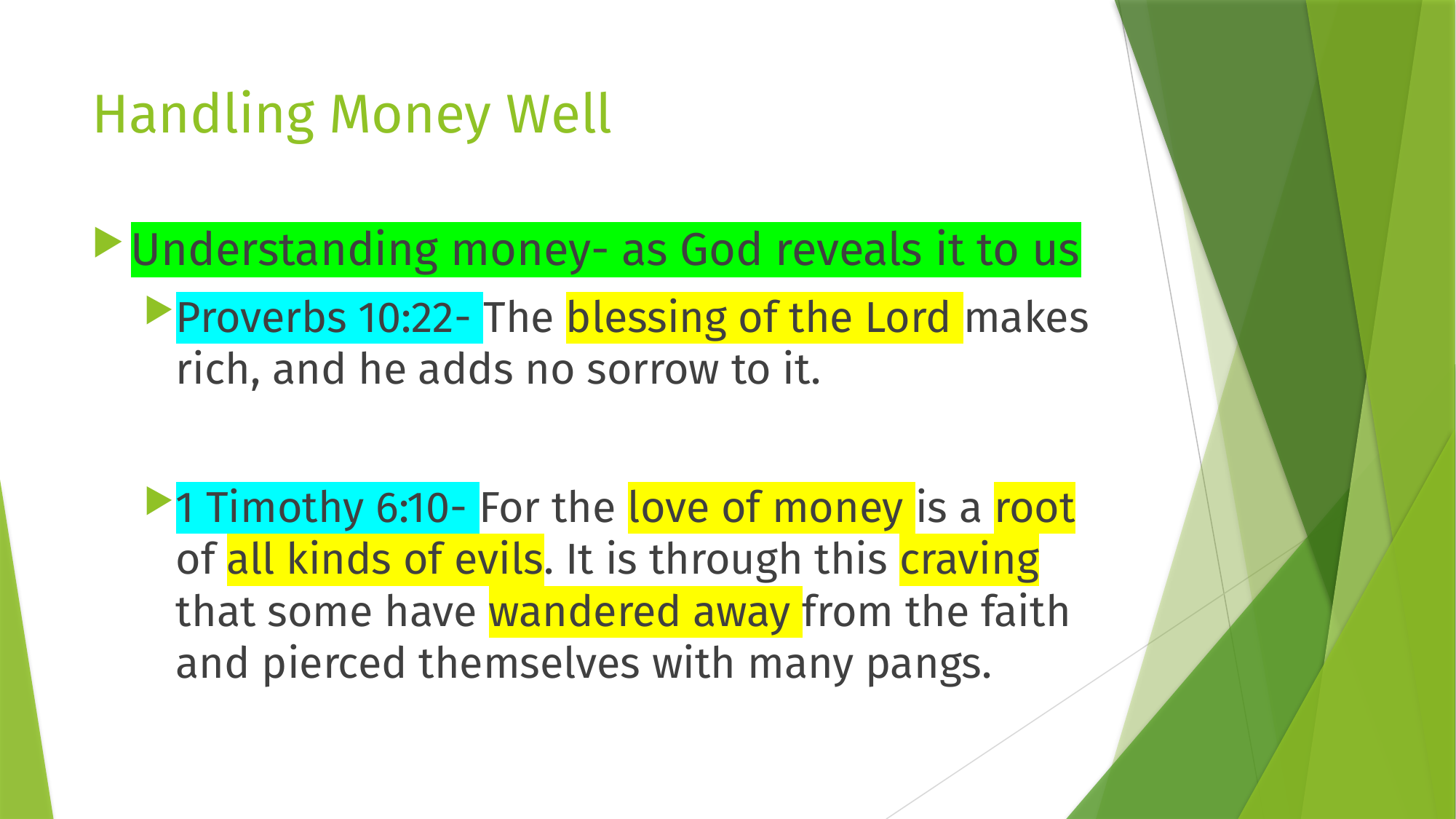

# Handling Money Well
Understanding money- as God reveals it to us
Proverbs 10:22- The blessing of the Lord makes rich, and he adds no sorrow to it.

1 Timothy 6:10- For the love of money is a root of all kinds of evils. It is through this craving that some have wandered away from the faith and pierced themselves with many pangs.